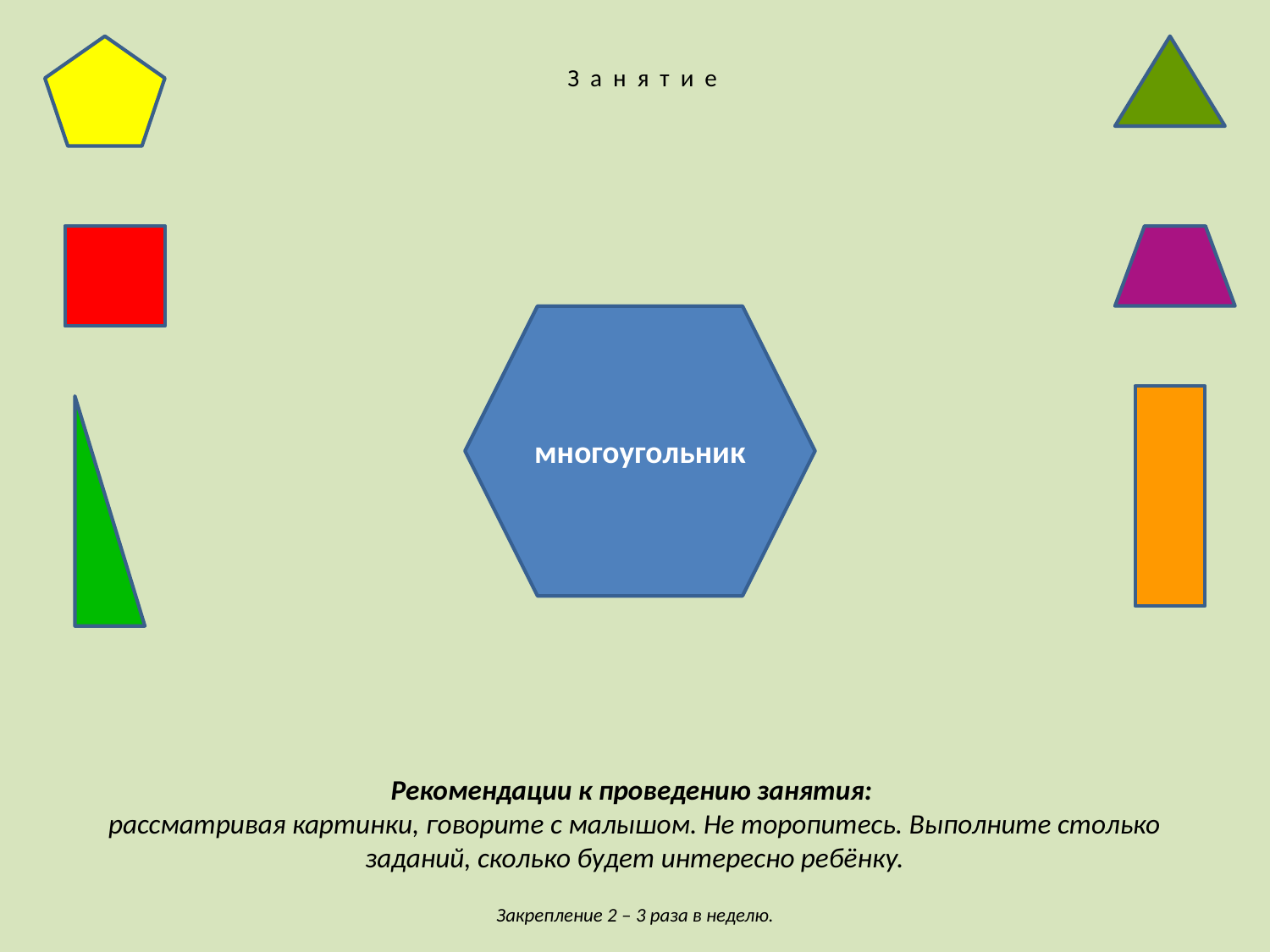

З  а  н  я  т  и  е

многоугольник

Рекомендации к проведению занятия:
рассматривая картинки, говорите с малышом. Не торопитесь. Выполните столько заданий, сколько будет интересно ребёнку.
Закрепление 2 – 3 раза в неделю.